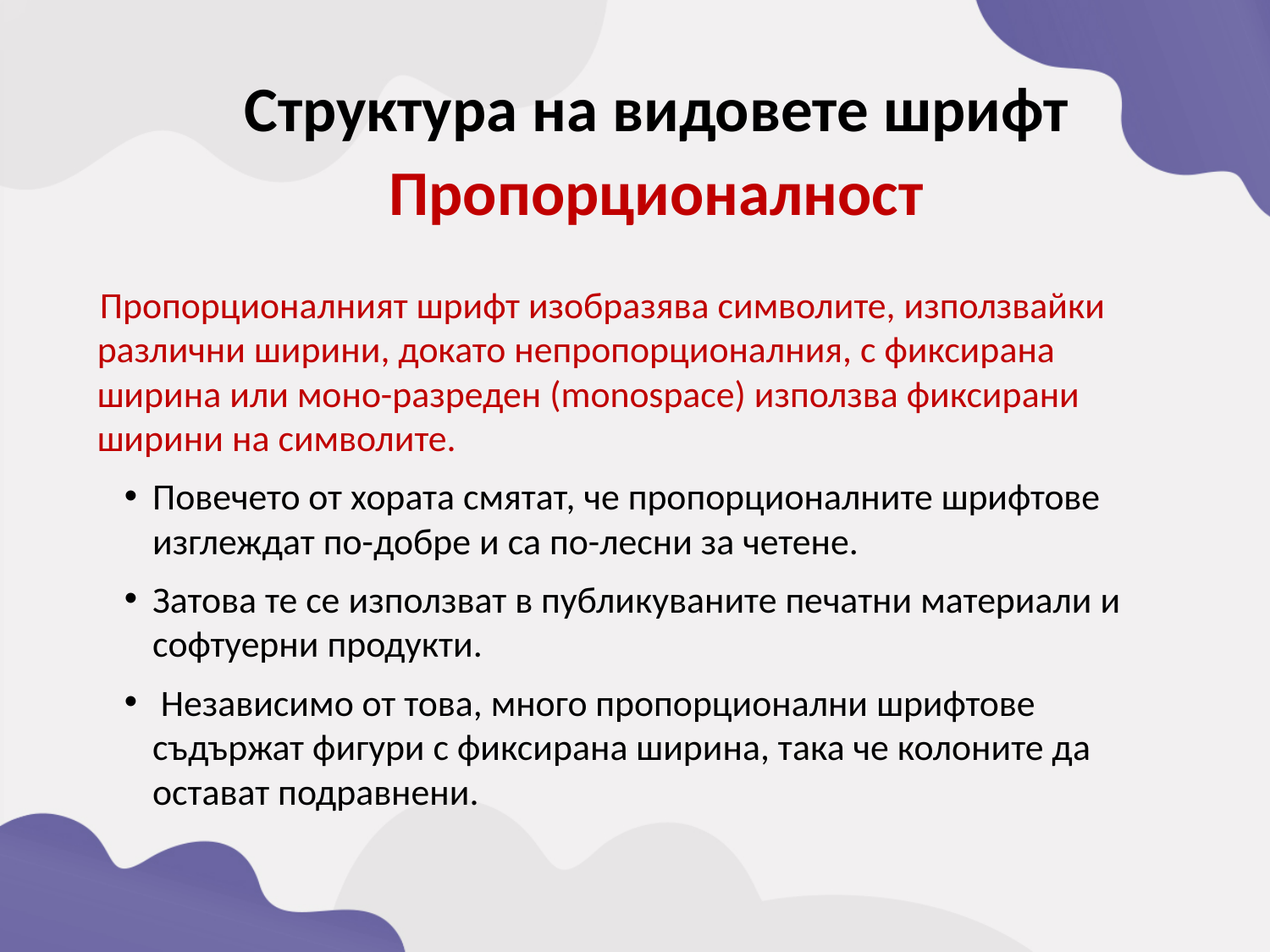

Структура на видовете шрифт

Пропорционалност

Пропорционалният шрифт изобразява символите, използвайки различни ширини, докато непропорционалния, с фиксирана ширина или моно-разреден (monospace) използва фиксирани ширини на символите.
Повечето от хората смятат, че пропорционалните шрифтове изглеждат по-добре и са по-лесни за четене.
Затова те се използват в публикуваните печатни материали и софтуерни продукти.
 Независимо от това, много пропорционални шрифтове съдържат фигури с фиксирана ширина, така че колоните да остават подравнени.